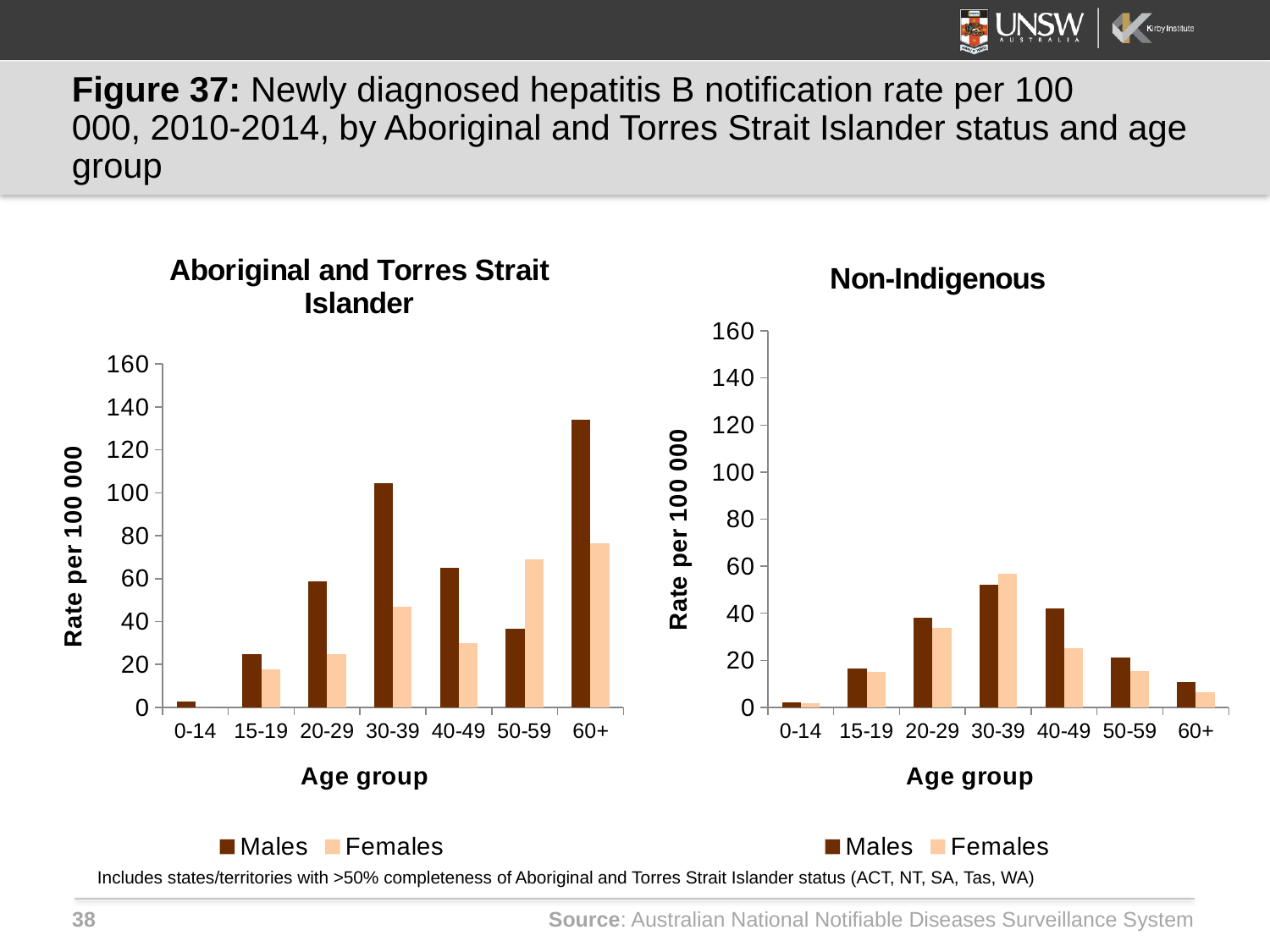

# Figure 37: Newly diagnosed hepatitis B notification rate per 100 000, 2010-2014, by Aboriginal and Torres Strait Islander status and age group

### Chart: Aboriginal and Torres Strait Islander

| Category | Males | Females |
|---|---|---|
| 0-14 | 2.544594 | 0.0 |
| 15-19 | 24.69746 | 17.7305 |
| 20-29 | 58.88992 | 24.96131 |
| 30-39 | 104.4568 | 47.00195 |
| 40-49 | 65.00894 | 29.994 |
| 50-59 | 36.76471 | 68.88634 |
| 60+ | 133.8688 | 76.5228 |

### Chart: Non-Indigenous

| Category | Males | Females |
|---|---|---|
| 0-14 | 2.09364 | 1.759858 |
| 15-19 | 16.54229 | 15.01472 |
| 20-29 | 37.99479 | 33.81216 |
| 30-39 | 52.07027 | 56.63615 |
| 40-49 | 42.02784 | 25.29426 |
| 50-59 | 21.04177 | 15.57948 |
| 60+ | 10.84657 | 6.343016 |
Includes states/territories with >50% completeness of Aboriginal and Torres Strait Islander status (ACT, NT, SA, Tas, WA)
Source: Australian National Notifiable Diseases Surveillance System
38